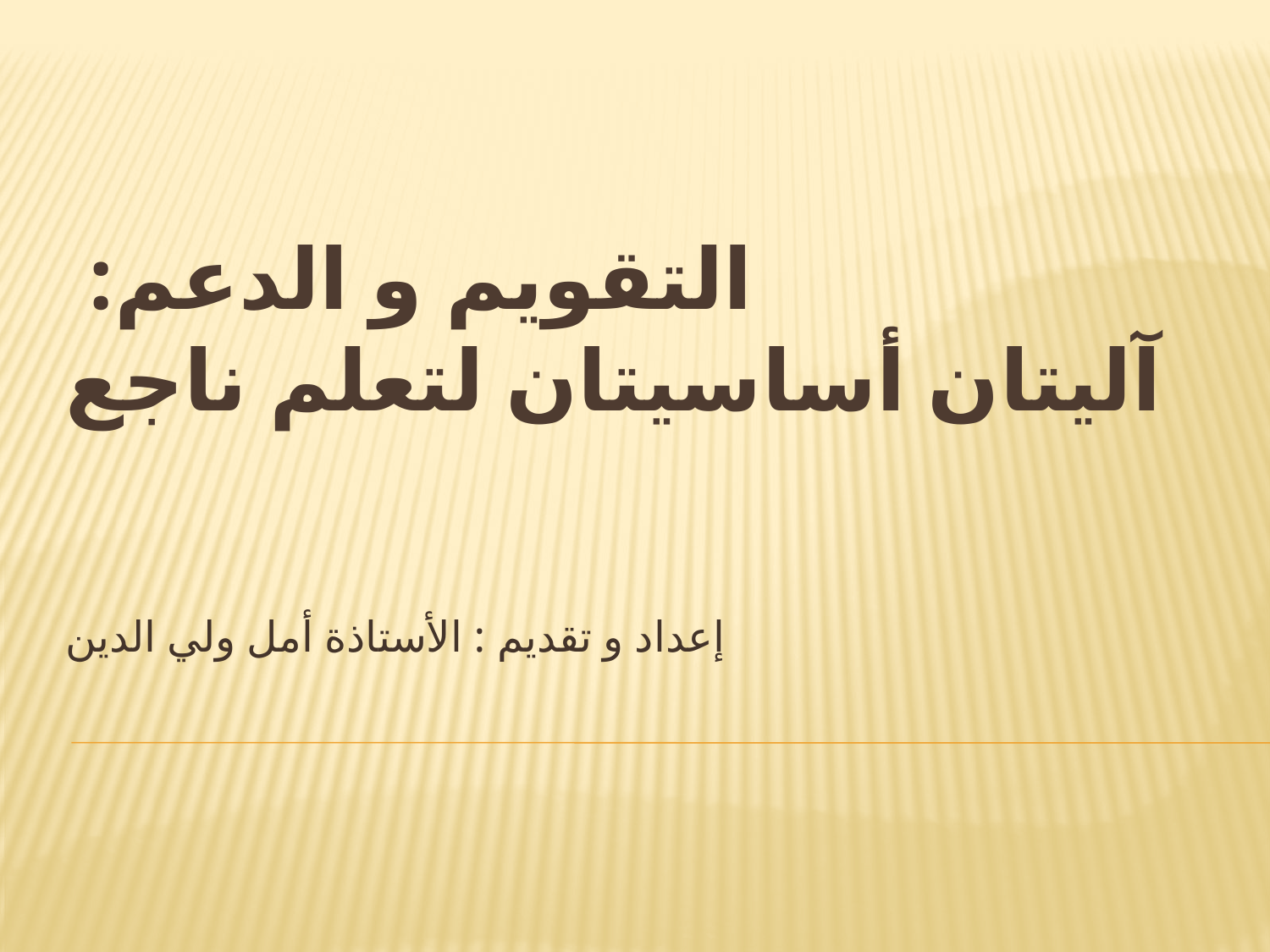

# التقويم و الدعم: آليتان أساسيتان لتعلم ناجع
إعداد و تقديم : الأستاذة أمل ولي الدين